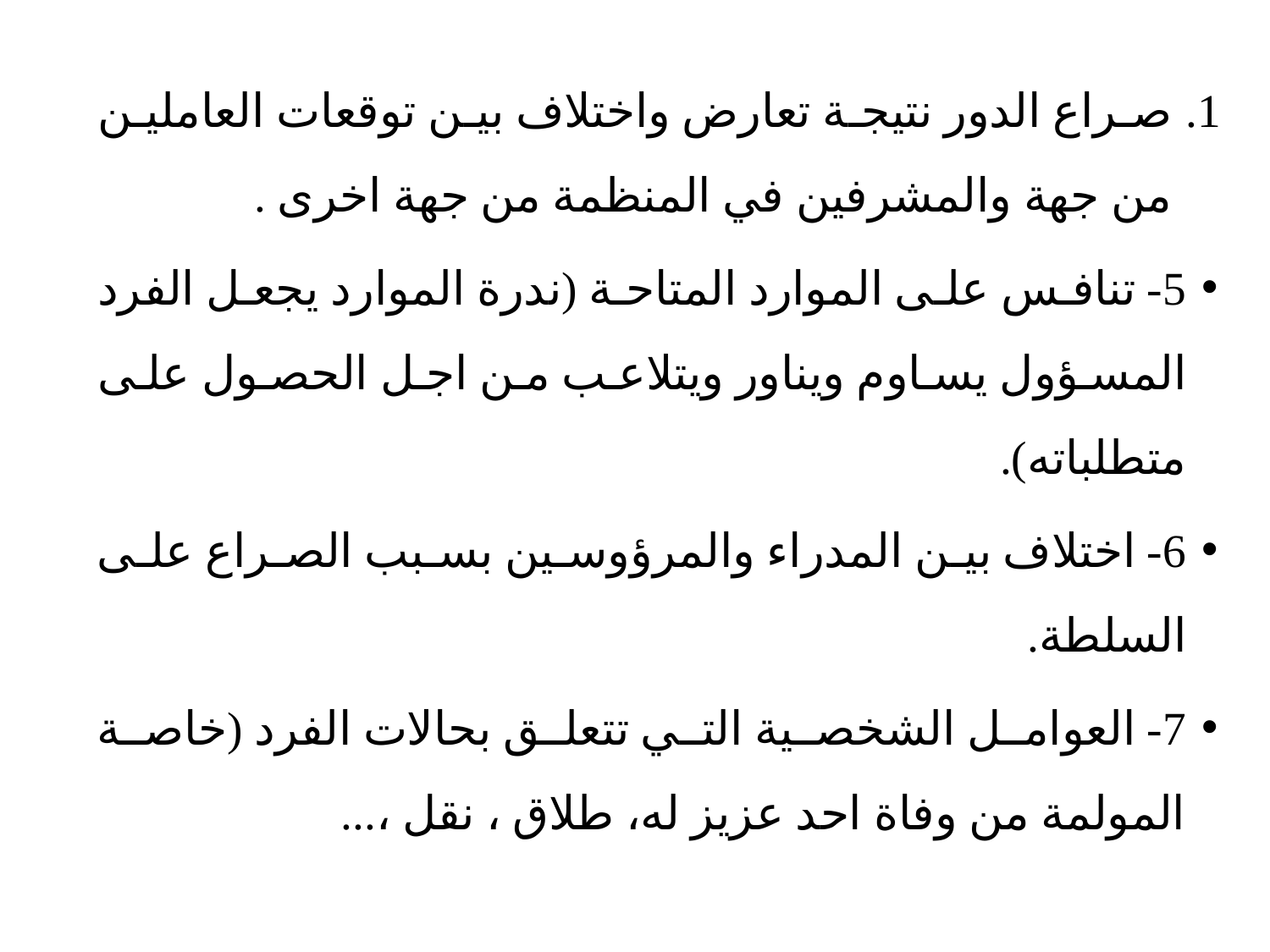

صراع الدور نتيجة تعارض واختلاف بين توقعات العاملين من جهة والمشرفين في المنظمة من جهة اخرى .
5- تنافس على الموارد المتاحة (ندرة الموارد يجعل الفرد المسؤول يساوم ويناور ويتلاعب من اجل الحصول على متطلباته).
6- اختلاف بين المدراء والمرؤوسين بسبب الصراع على السلطة.
7- العوامل الشخصية التي تتعلق بحالات الفرد (خاصة المولمة من وفاة احد عزيز له، طلاق ، نقل ،...